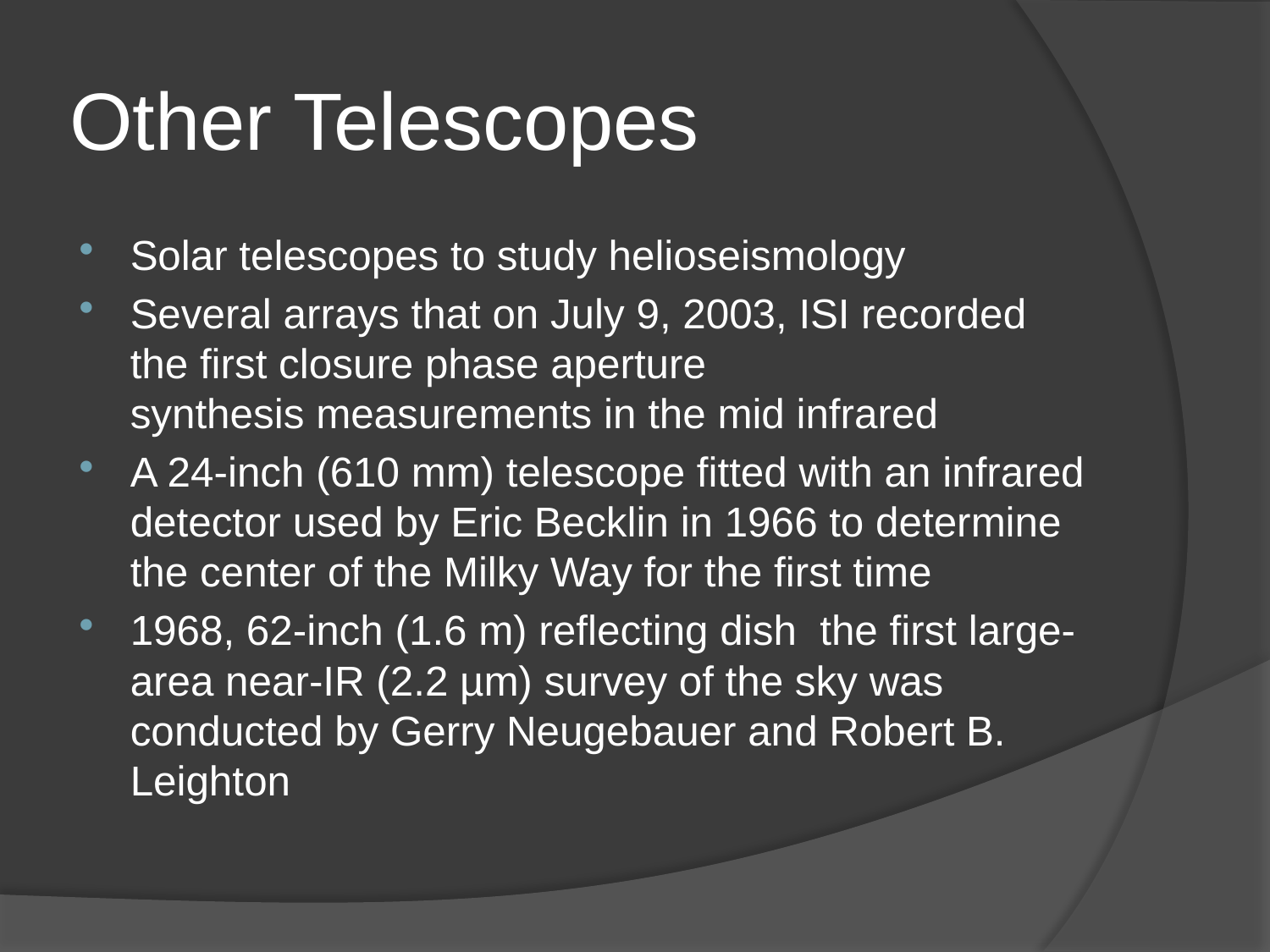

# Other Telescopes
Solar telescopes to study helioseismology
Several arrays that on July 9, 2003, ISI recorded the first closure phase aperture synthesis measurements in the mid infrared
A 24-inch (610 mm) telescope fitted with an infrared detector used by Eric Becklin in 1966 to determine the center of the Milky Way for the first time
1968, 62-inch (1.6 m) reflecting dish  the first large-area near-IR (2.2 µm) survey of the sky was conducted by Gerry Neugebauer and Robert B. Leighton